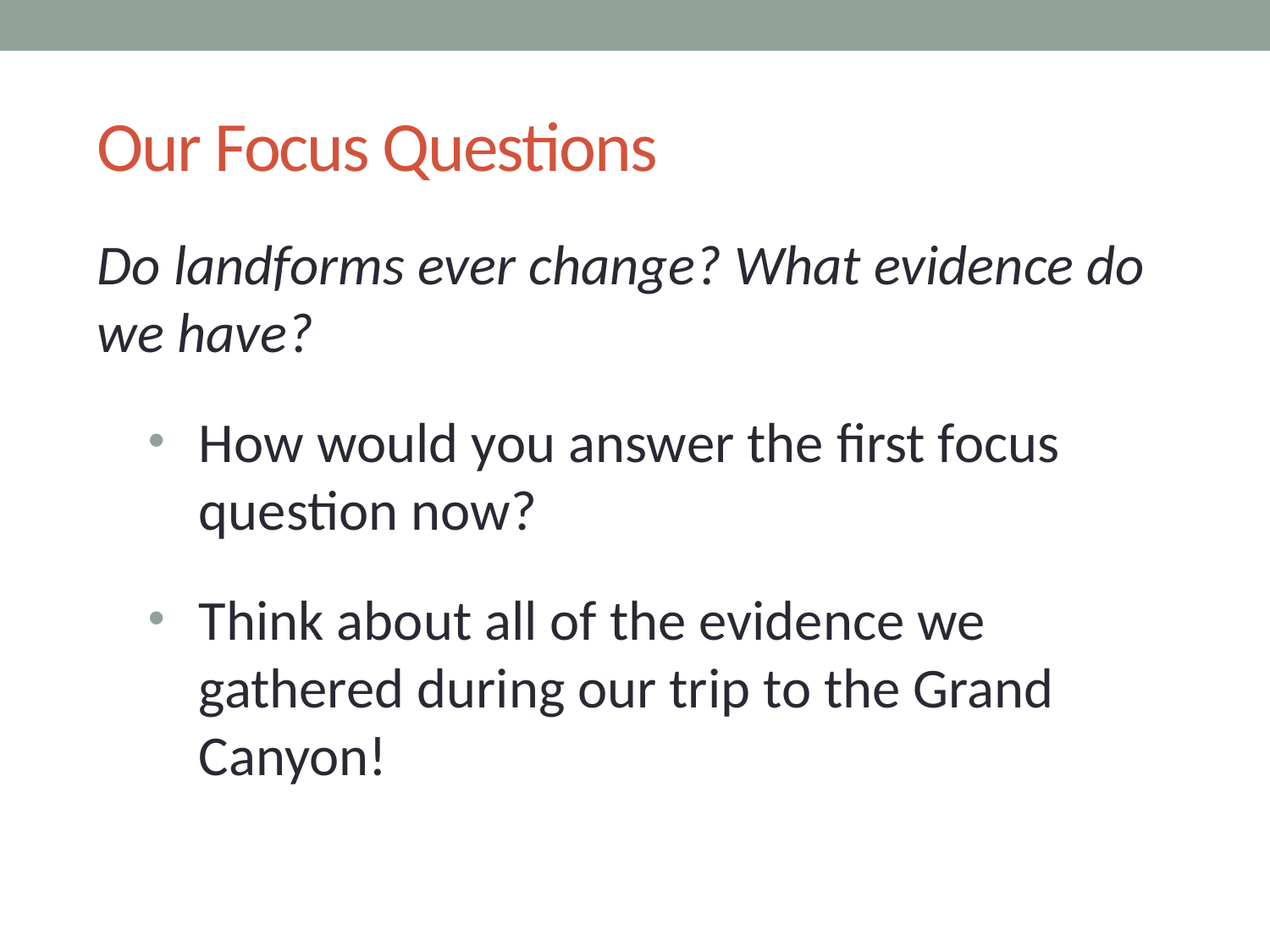

# Our Focus Questions
Do landforms ever change? What evidence do we have?
How would you answer the first focus question now?
Think about all of the evidence we gathered during our trip to the Grand Canyon!